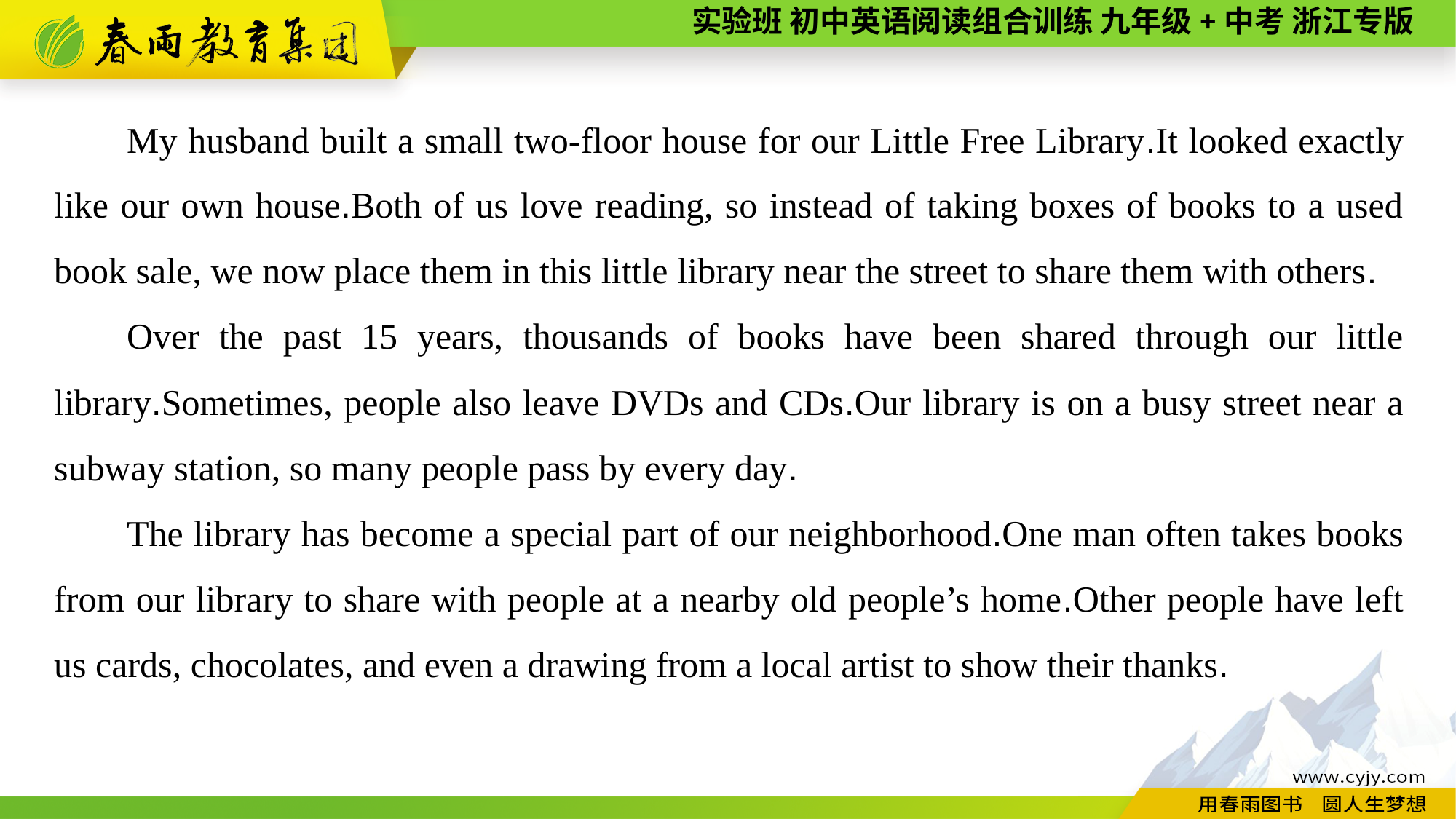

My husband built a small two-floor house for our Little Free Library.It looked exactly like our own house.Both of us love reading, so instead of taking boxes of books to a used book sale, we now place them in this little library near the street to share them with others.
Over the past 15 years, thousands of books have been shared through our little library.Sometimes, people also leave DVDs and CDs.Our library is on a busy street near a subway station, so many people pass by every day.
The library has become a special part of our neighborhood.One man often takes books from our library to share with people at a nearby old people’s home.Other people have left us cards, chocolates, and even a drawing from a local artist to show their thanks.